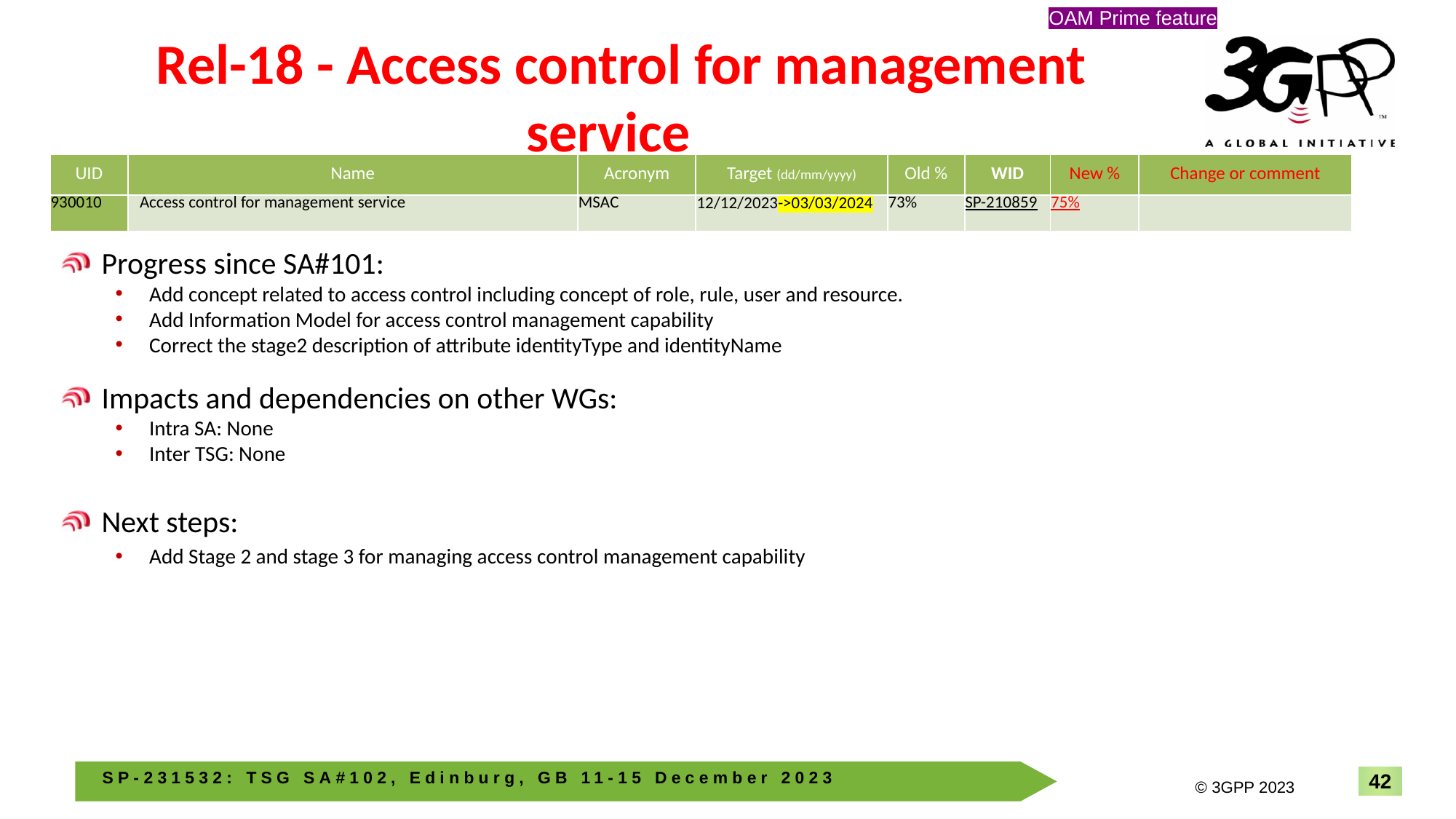

OAM Prime feature
# Rel-18 - Access control for management service
| UID | Name | Acronym | Target (dd/mm/yyyy) | Old % | WID | New % | Change or comment |
| --- | --- | --- | --- | --- | --- | --- | --- |
| 930010 | Access control for management service | MSAC | 12/12/2023->03/03/2024 | 73% | SP-210859 | 75% |  |
Progress since SA#101:
Add concept related to access control including concept of role, rule, user and resource.
Add Information Model for access control management capability
Correct the stage2 description of attribute identityType and identityName

Impacts and dependencies on other WGs:
Intra SA: None
Inter TSG: None

Next steps:
Add Stage 2 and stage 3 for managing access control management capability